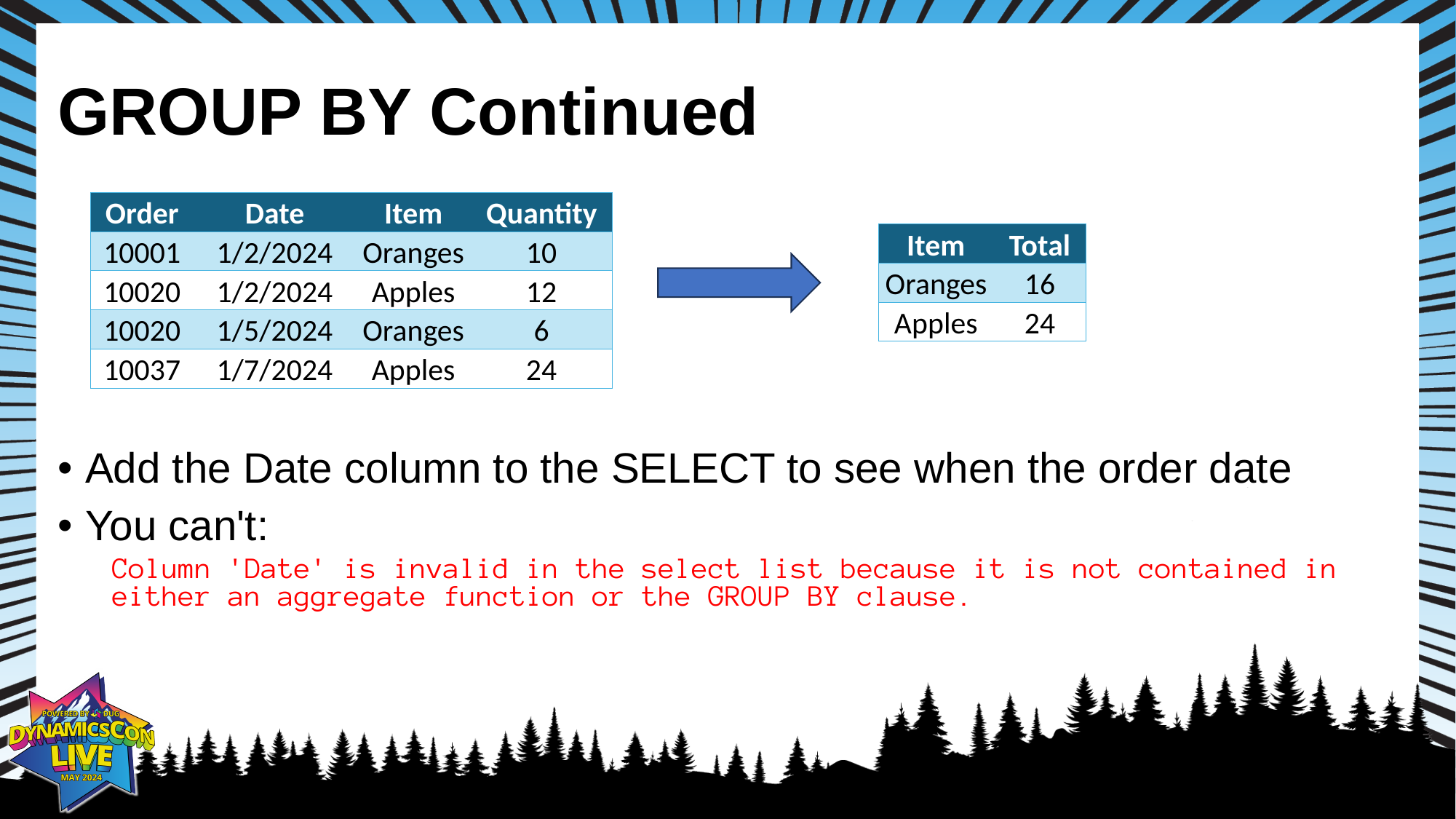

# GROUP BY Continued
| Order | Date | Item | Quantity |
| --- | --- | --- | --- |
| 10001 | 1/2/2024 | Oranges | 10 |
| 10020 | 1/2/2024 | Apples | 12 |
| 10020 | 1/5/2024 | Oranges | 6 |
| 10037 | 1/7/2024 | Apples | 24 |
| Item | Total |
| --- | --- |
| Oranges | 16 |
| Apples | 24 |

Add the Date column to the SELECT to see when the order date
You can't:
Column 'Date' is invalid in the select list because it is not contained in either an aggregate function or the GROUP BY clause.